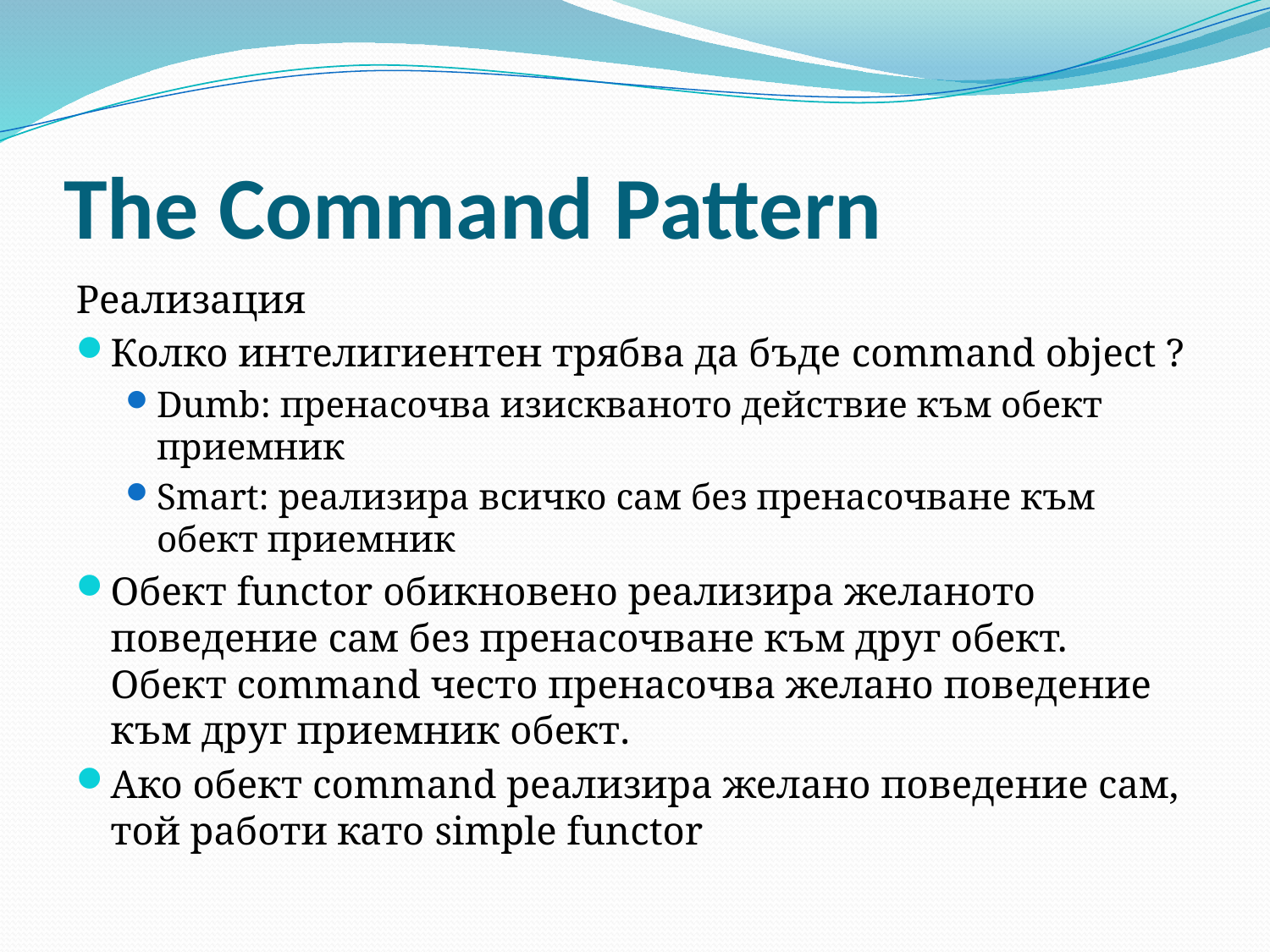

# The Command Pattern
Реализация
Колко интелигиентен трябва да бъде command object ?
Dumb: пренасочва изискваното действие към обект приемник
Smart: реализира всичко сам без пренасочване към обект приемник
Обект functor обикновено реализира желаното поведение сам без пренасочване към друг обект. Обект command често пренасочва желано поведение към друг приемник обект.
Ако обект command реализира желано поведение сам, той работи като simple functor